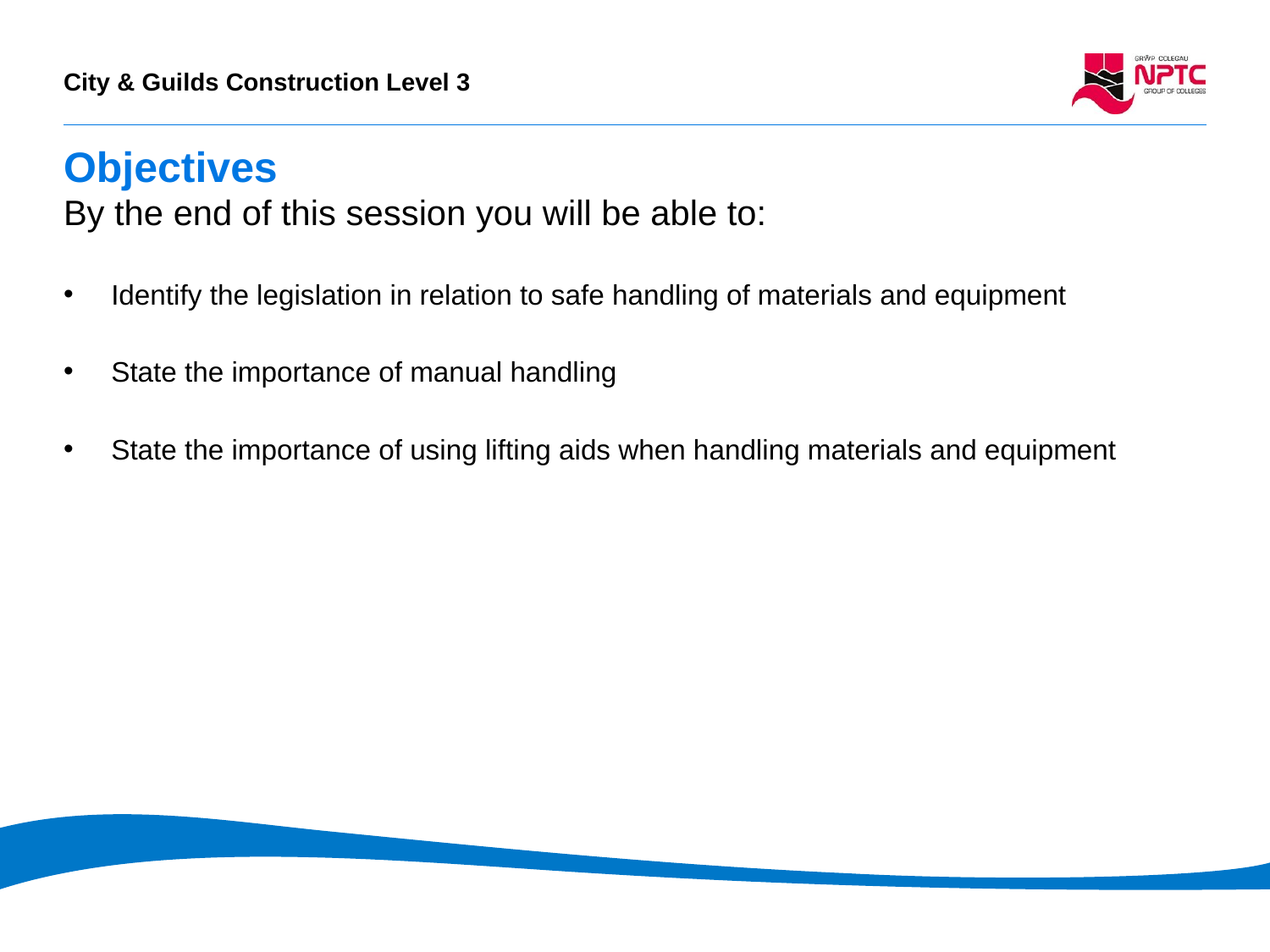

# Objectives
By the end of this session you will be able to:
Identify the legislation in relation to safe handling of materials and equipment
State the importance of manual handling
State the importance of using lifting aids when handling materials and equipment